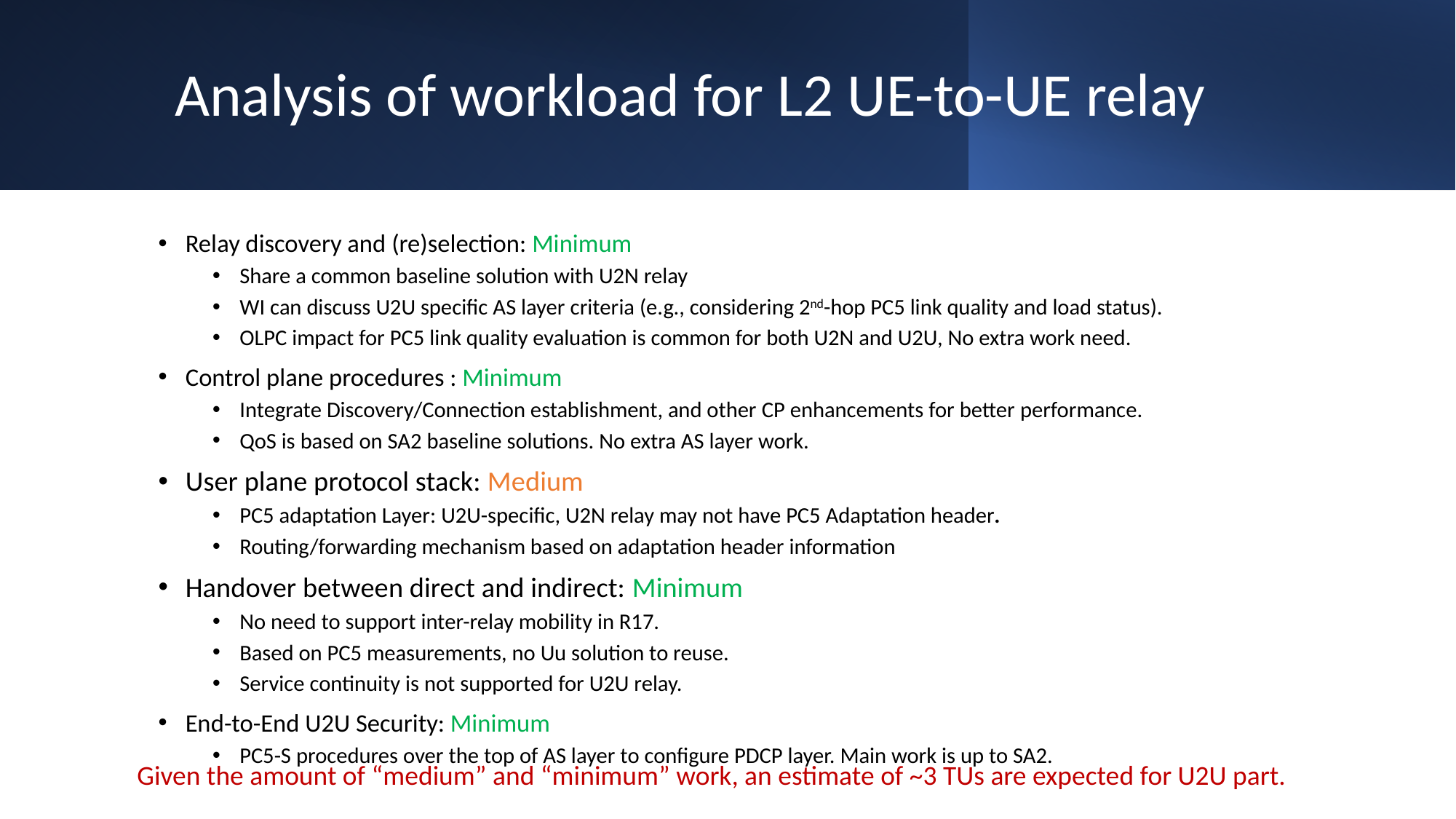

# Analysis of workload for L2 UE-to-UE relay
Relay discovery and (re)selection: Minimum
Share a common baseline solution with U2N relay
WI can discuss U2U specific AS layer criteria (e.g., considering 2nd-hop PC5 link quality and load status).
OLPC impact for PC5 link quality evaluation is common for both U2N and U2U, No extra work need.
Control plane procedures : Minimum
Integrate Discovery/Connection establishment, and other CP enhancements for better performance.
QoS is based on SA2 baseline solutions. No extra AS layer work.
User plane protocol stack: Medium
PC5 adaptation Layer: U2U-specific, U2N relay may not have PC5 Adaptation header.
Routing/forwarding mechanism based on adaptation header information
Handover between direct and indirect: Minimum
No need to support inter-relay mobility in R17.
Based on PC5 measurements, no Uu solution to reuse.
Service continuity is not supported for U2U relay.
End-to-End U2U Security: Minimum
PC5-S procedures over the top of AS layer to configure PDCP layer. Main work is up to SA2.

Given the amount of “medium” and “minimum” work, an estimate of ~3 TUs are expected for U2U part.